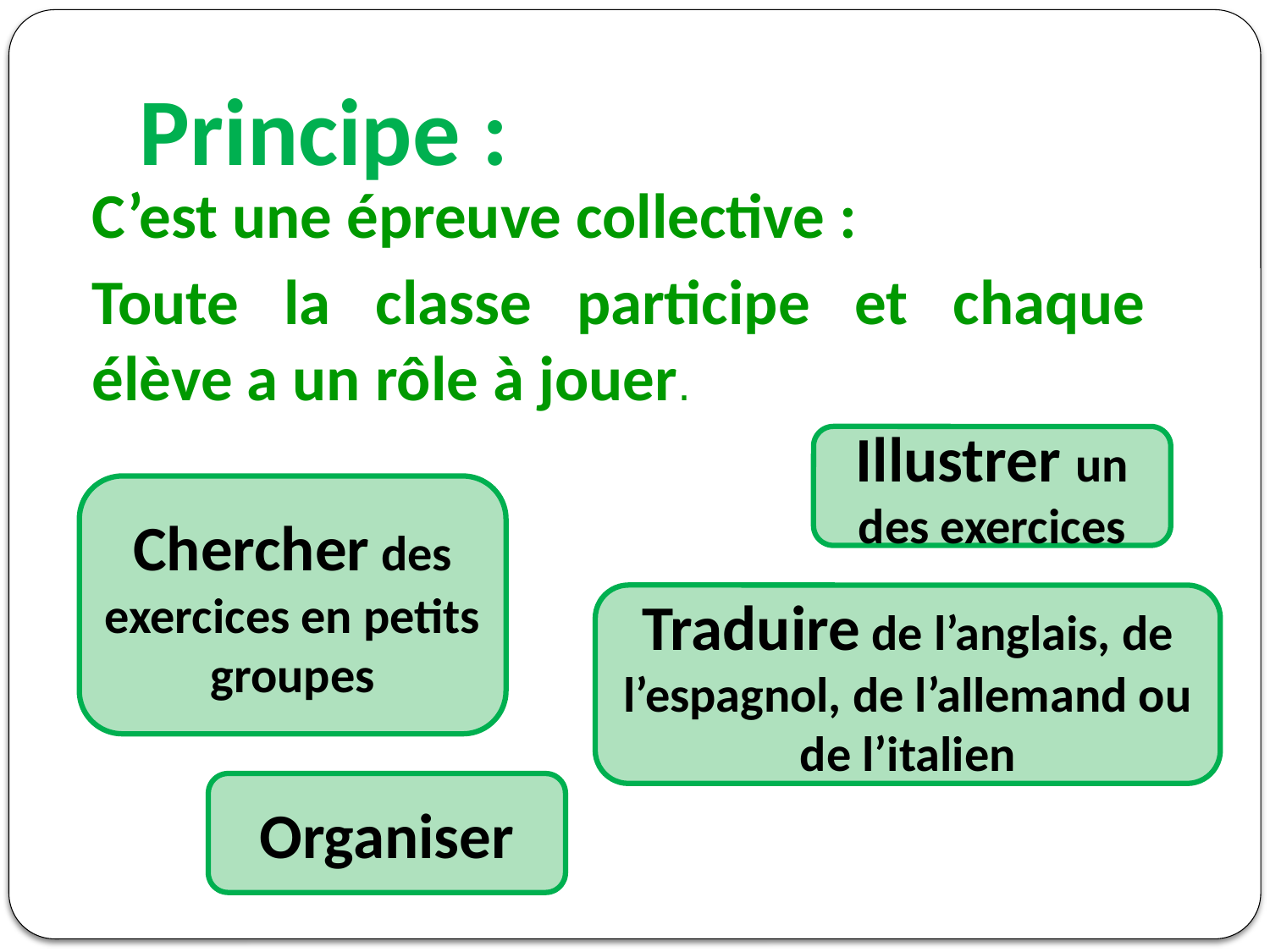

# Principe :
C’est une épreuve collective :
Toute la classe participe et chaque élève a un rôle à jouer.
Illustrer un des exercices
Chercher des exercices en petits groupes
Traduire de l’anglais, de l’espagnol, de l’allemand ou de l’italien
Organiser